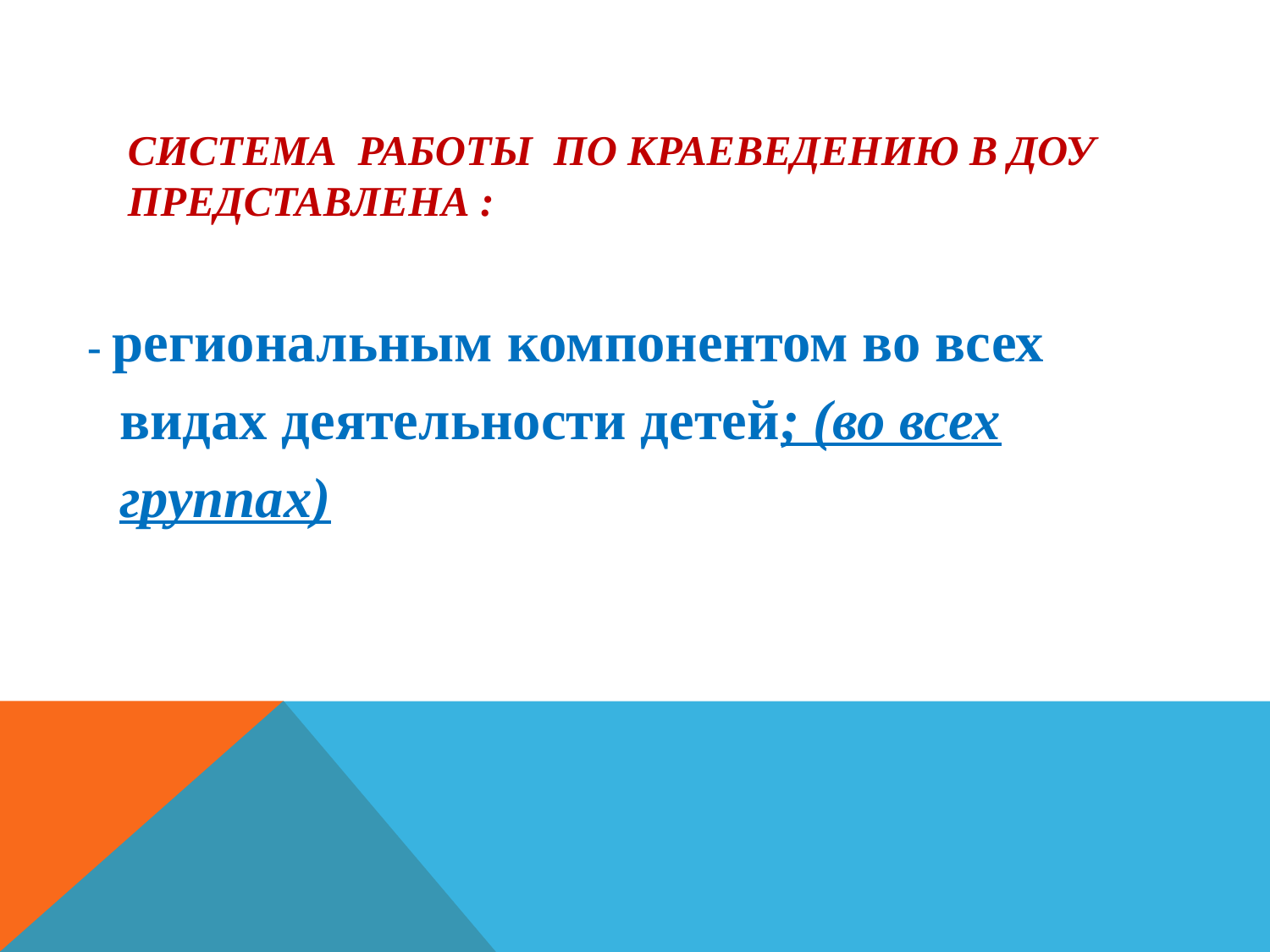

# Система  работы  по краеведению в ДОУ  представлена :
- региональным компонентом во всех видах деятельности детей; (во всех группах)